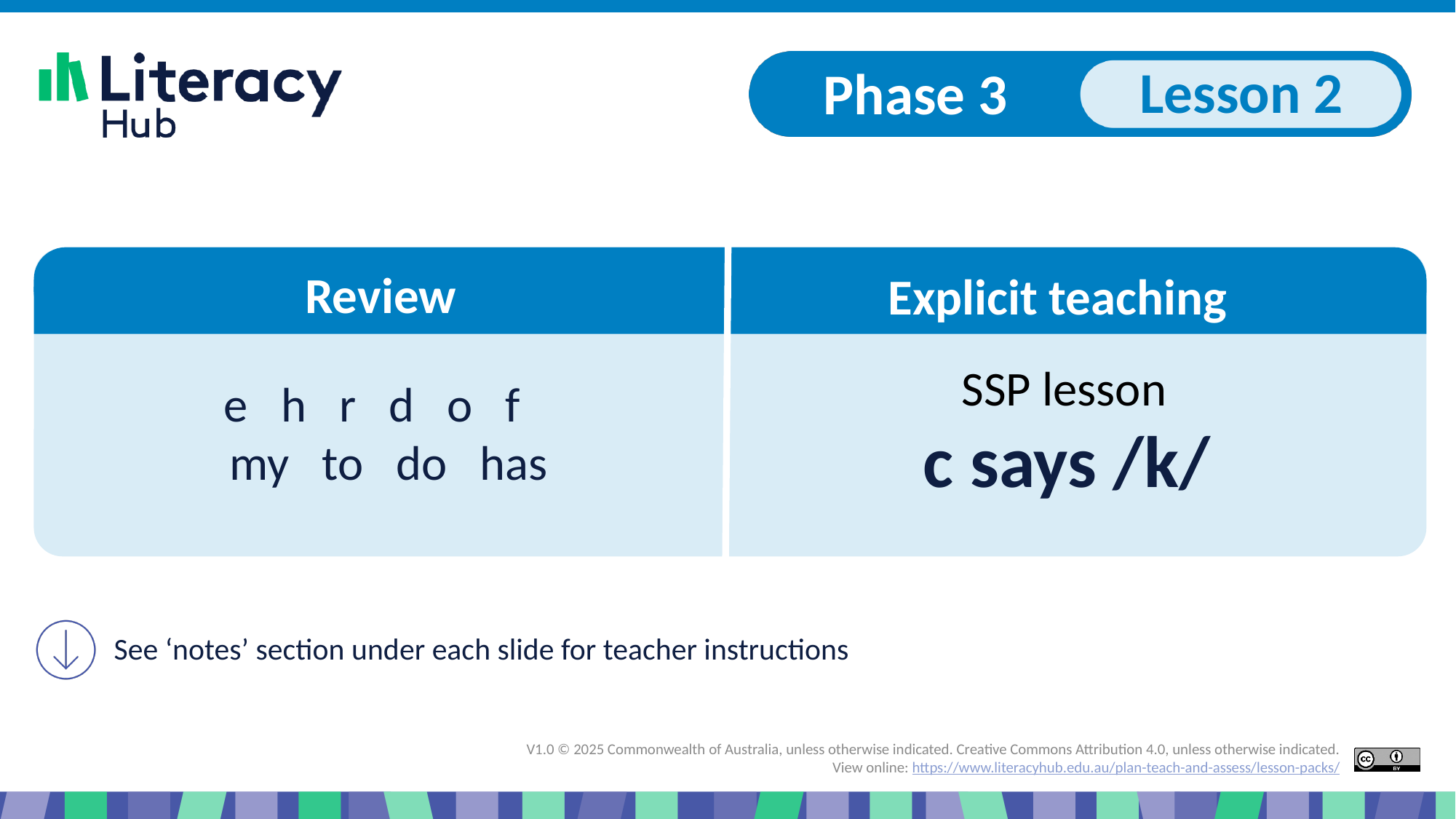

# Slide 1 Start of presentation c says /k/
e   h   r   d   o   f
my   to   do   has

c says /k/